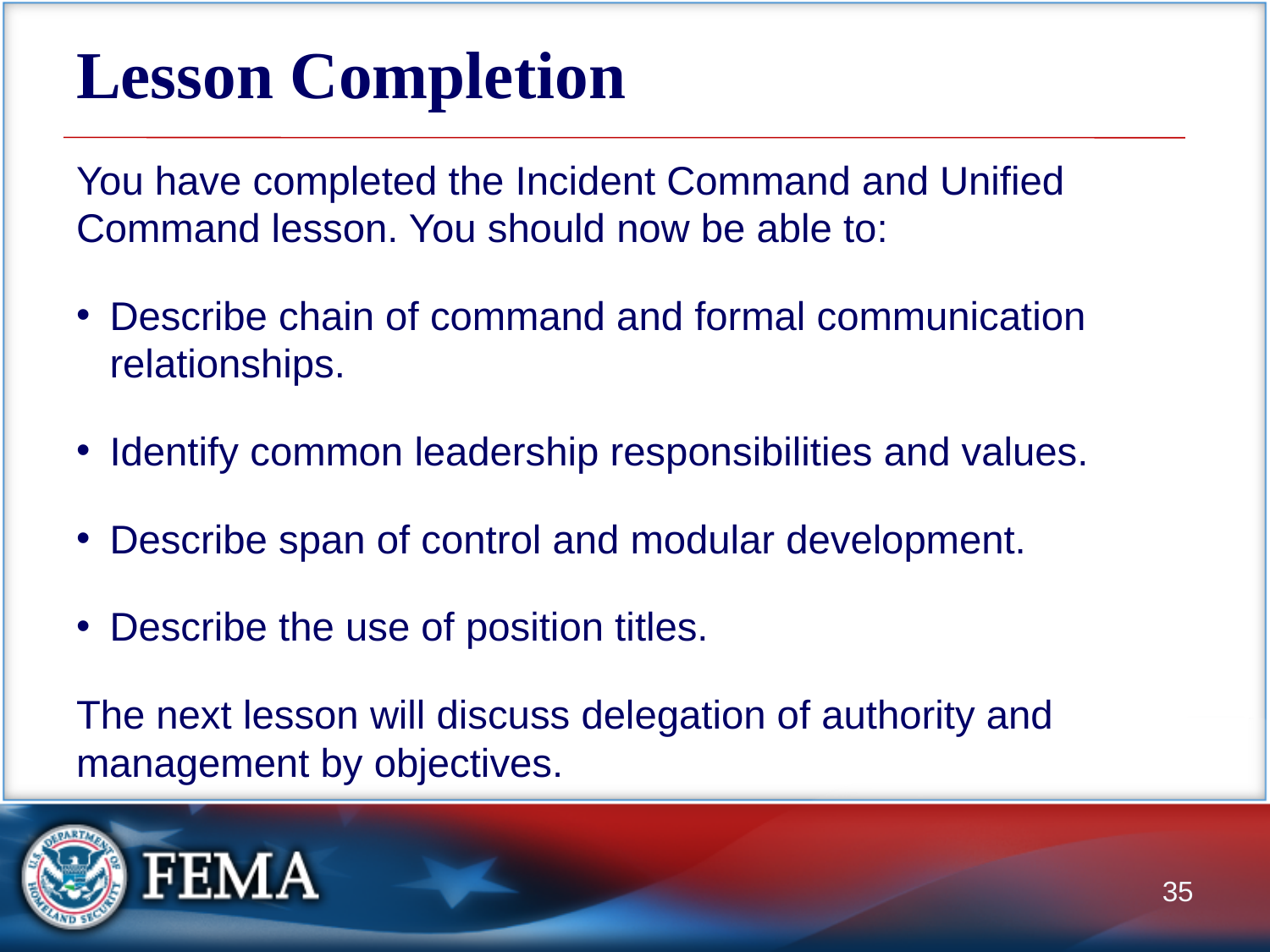

# Lesson Completion
You have completed the Incident Command and Unified Command lesson. You should now be able to:
Describe chain of command and formal communication relationships.
Identify common leadership responsibilities and values.
Describe span of control and modular development.
Describe the use of position titles.
The next lesson will discuss delegation of authority and management by objectives.
35